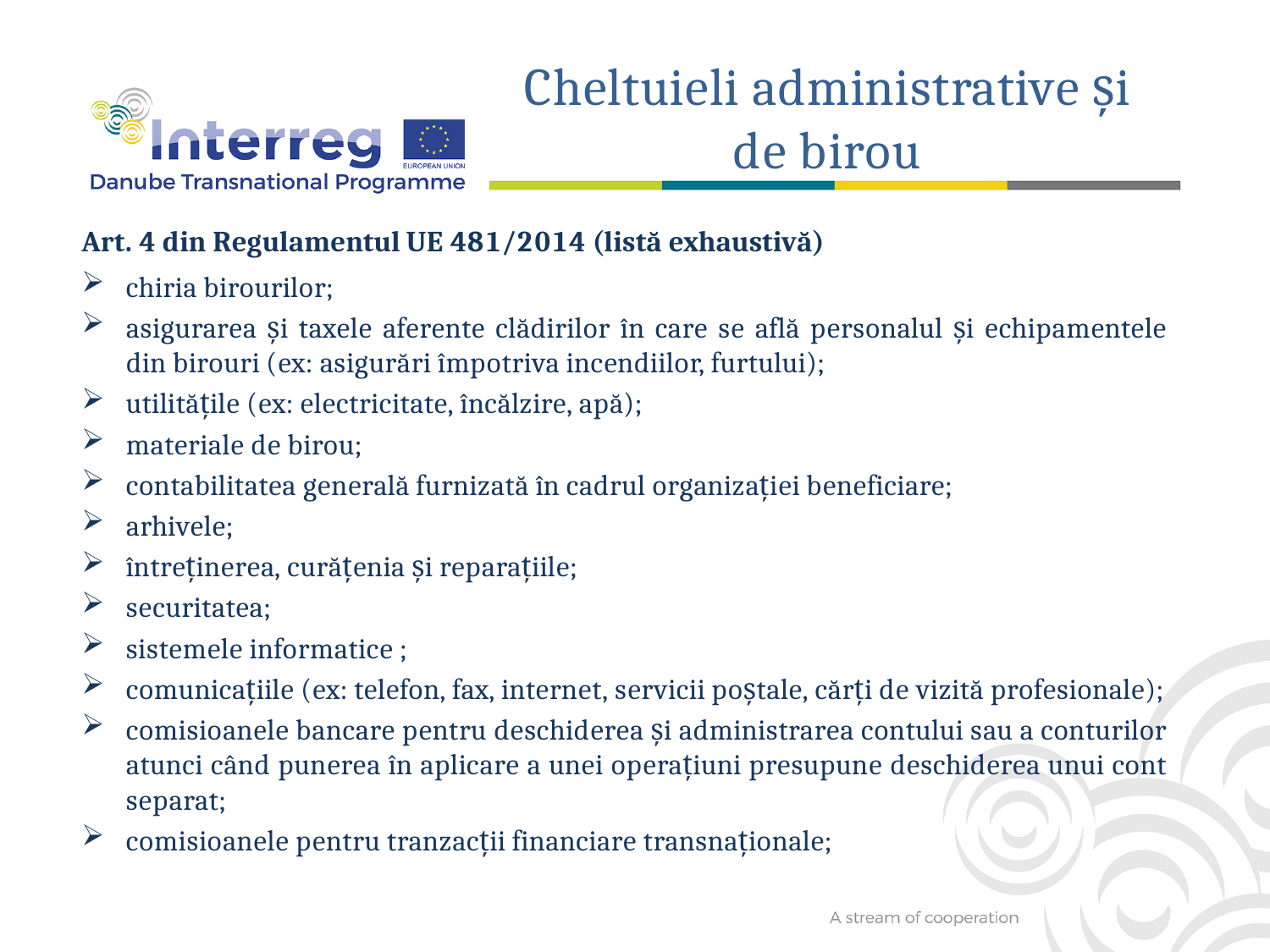

Cheltuieli administrative și de birou
Art. 4 din Regulamentul UE 481/2014 (listă exhaustivă)
chiria birourilor;
asigurarea și taxele aferente clădirilor în care se află personalul și echipamentele din birouri (ex: asigurări împotriva incendiilor, furtului);
utilitățile (ex: electricitate, încălzire, apă);
materiale de birou;
contabilitatea generală furnizată în cadrul organizației beneficiare;
arhivele;
întreținerea, curățenia și reparațiile;
securitatea;
sistemele informatice ;
comunicațiile (ex: telefon, fax, internet, servicii poștale, cărți de vizită profesionale);
comisioanele bancare pentru deschiderea și administrarea contului sau a conturilor atunci când punerea în aplicare a unei operațiuni presupune deschiderea unui cont separat;
comisioanele pentru tranzacții financiare transnaționale;